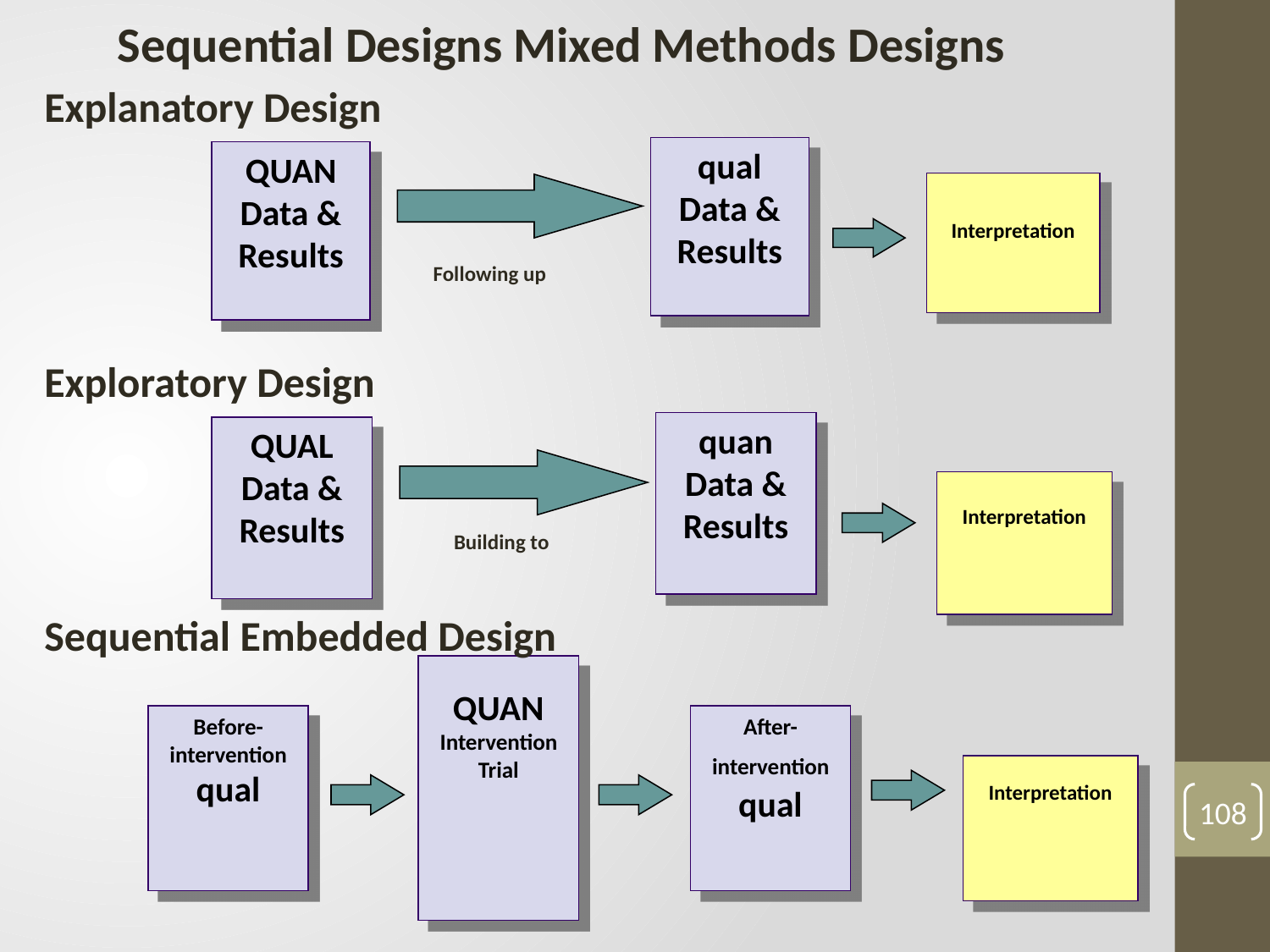

Sequential Designs Mixed Methods Designs
#
Explanatory Design

qual
Data & Results
QUAN
Data & Results
Interpretation

Following up
Exploratory Design
quan
Data & Results
QUAL
Data & Results

Interpretation

Building to
Sequential Embedded Design
QUAN
Intervention
Trial
Before-intervention
qual
After-intervention qual
Interpretation

108